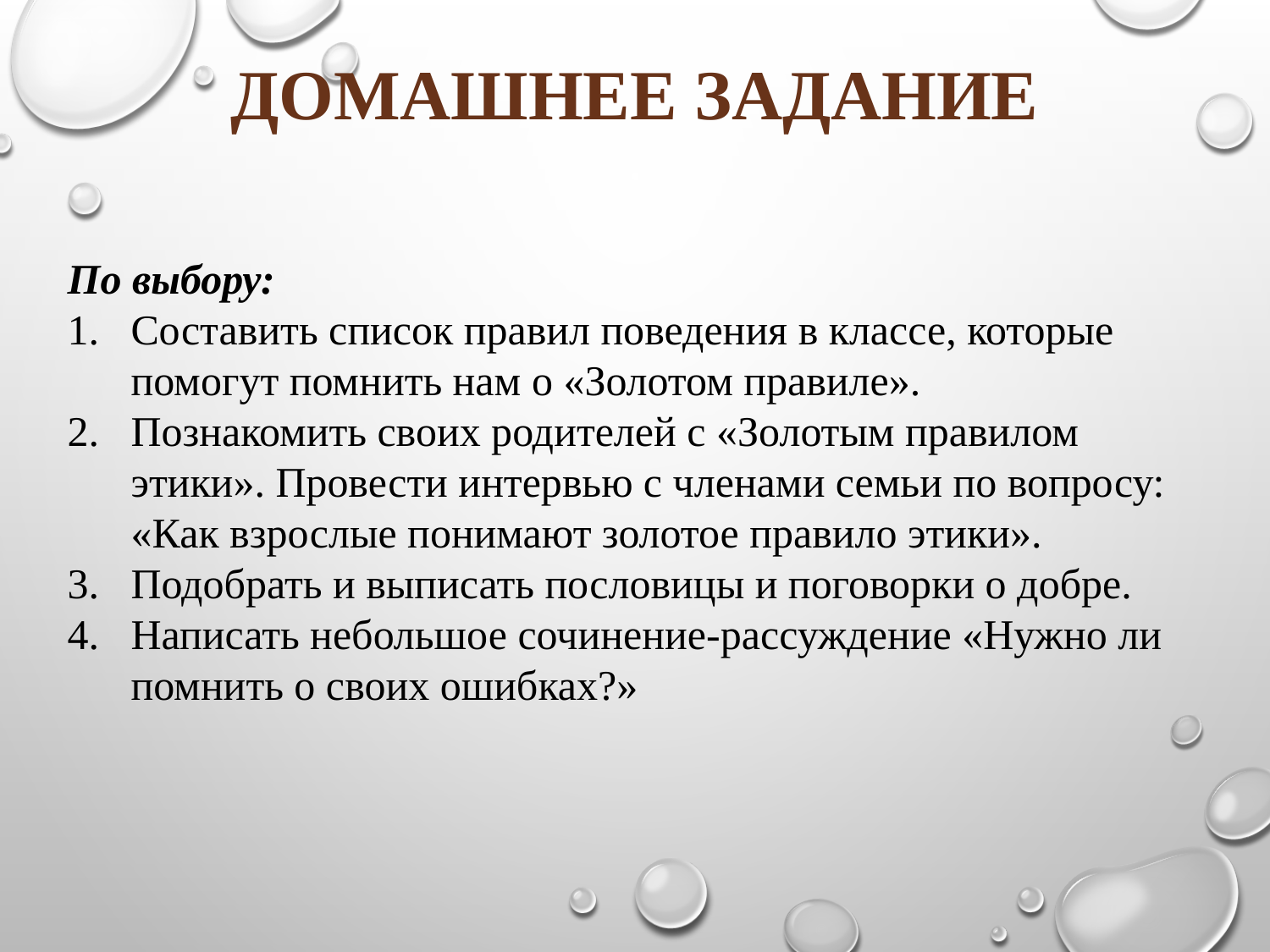

# Домашнее задание
По выбору:
Составить список правил поведения в классе, которые помогут помнить нам о «Золотом правиле».
Познакомить своих родителей с «Золотым правилом этики». Провести интервью с членами семьи по вопросу: «Как взрослые понимают золотое правило этики».
Подобрать и выписать пословицы и поговорки о добре.
Написать небольшое сочинение-рассуждение «Нужно ли помнить о своих ошибках?»